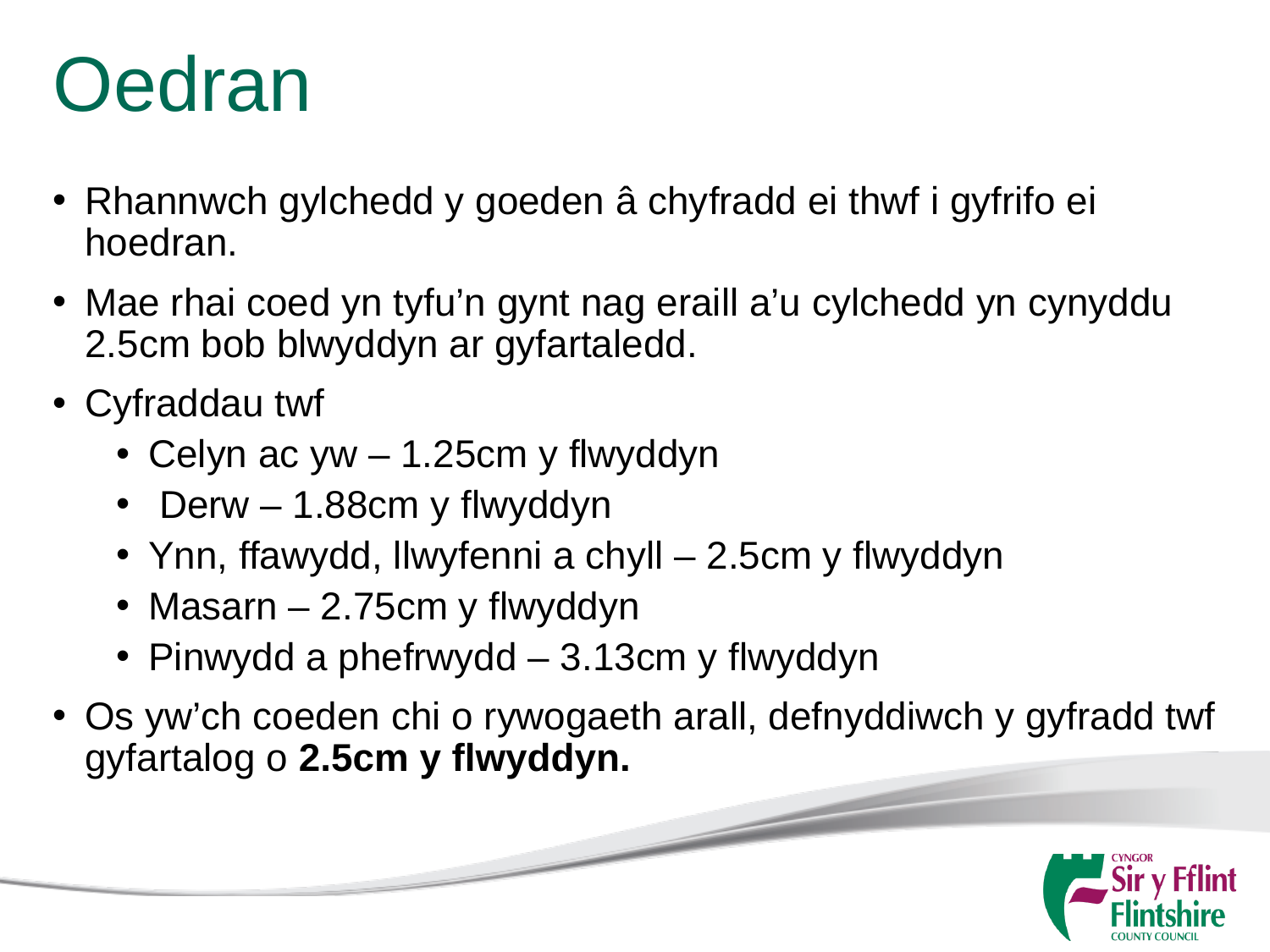

# Oedran
Rhannwch gylchedd y goeden â chyfradd ei thwf i gyfrifo ei hoedran.
Mae rhai coed yn tyfu’n gynt nag eraill a’u cylchedd yn cynyddu 2.5cm bob blwyddyn ar gyfartaledd.
Cyfraddau twf
Celyn ac yw – 1.25cm y flwyddyn
 Derw – 1.88cm y flwyddyn
Ynn, ffawydd, llwyfenni a chyll – 2.5cm y flwyddyn
Masarn – 2.75cm y flwyddyn
Pinwydd a phefrwydd – 3.13cm y flwyddyn
Os yw’ch coeden chi o rywogaeth arall, defnyddiwch y gyfradd twf gyfartalog o 2.5cm y flwyddyn.